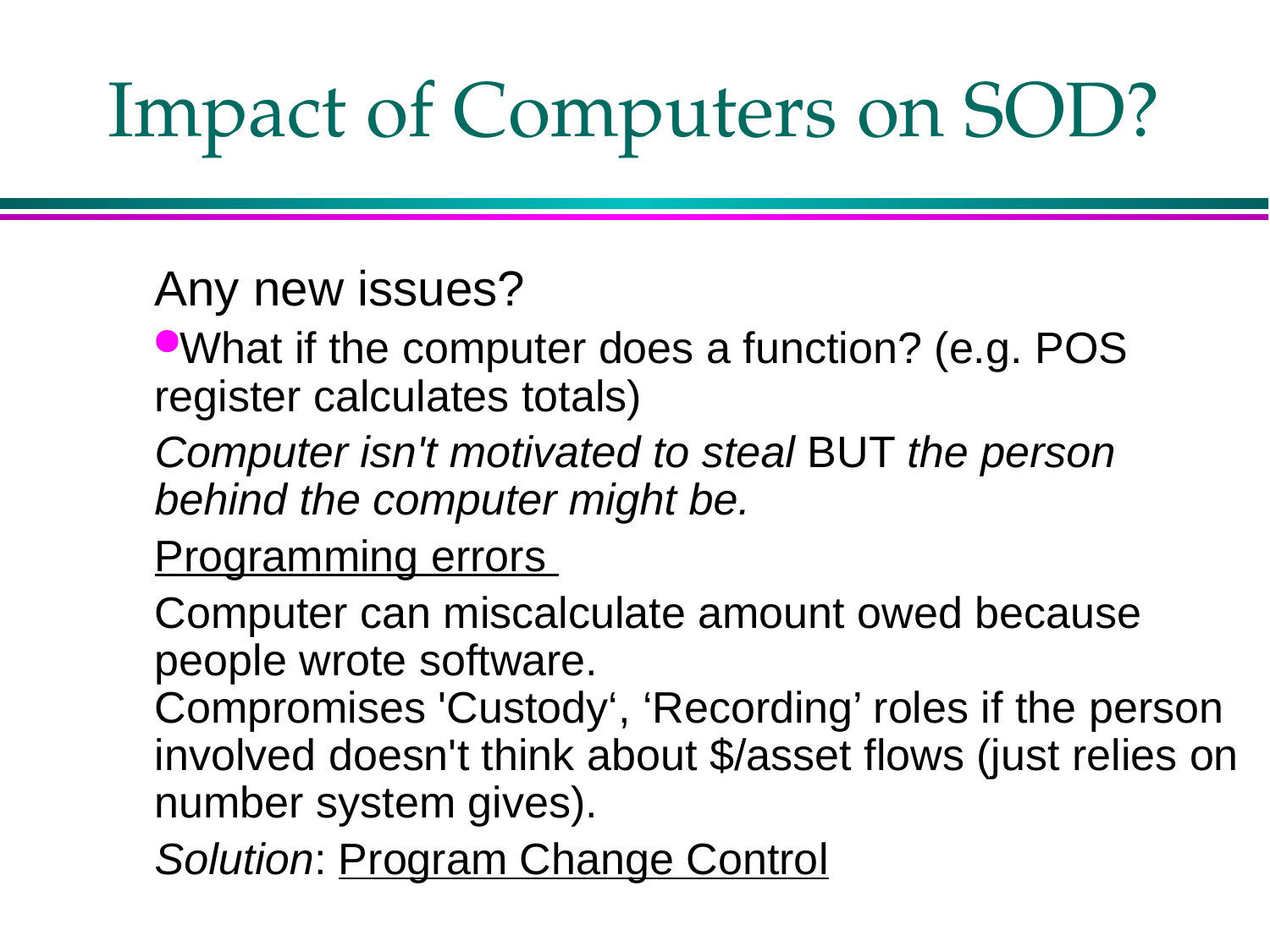

# Impact of Computers on SOD?
Any new issues?
What if the computer does a function? (e.g. POS register calculates totals)
Computer isn't motivated to steal BUT the person behind the computer might be.
Programming errors
Computer can miscalculate amount owed because people wrote software.
Compromises 'Custody‘, ‘Recording’ roles if the person involved doesn't think about $/asset flows (just relies on number system gives).
Solution: Program Change Control